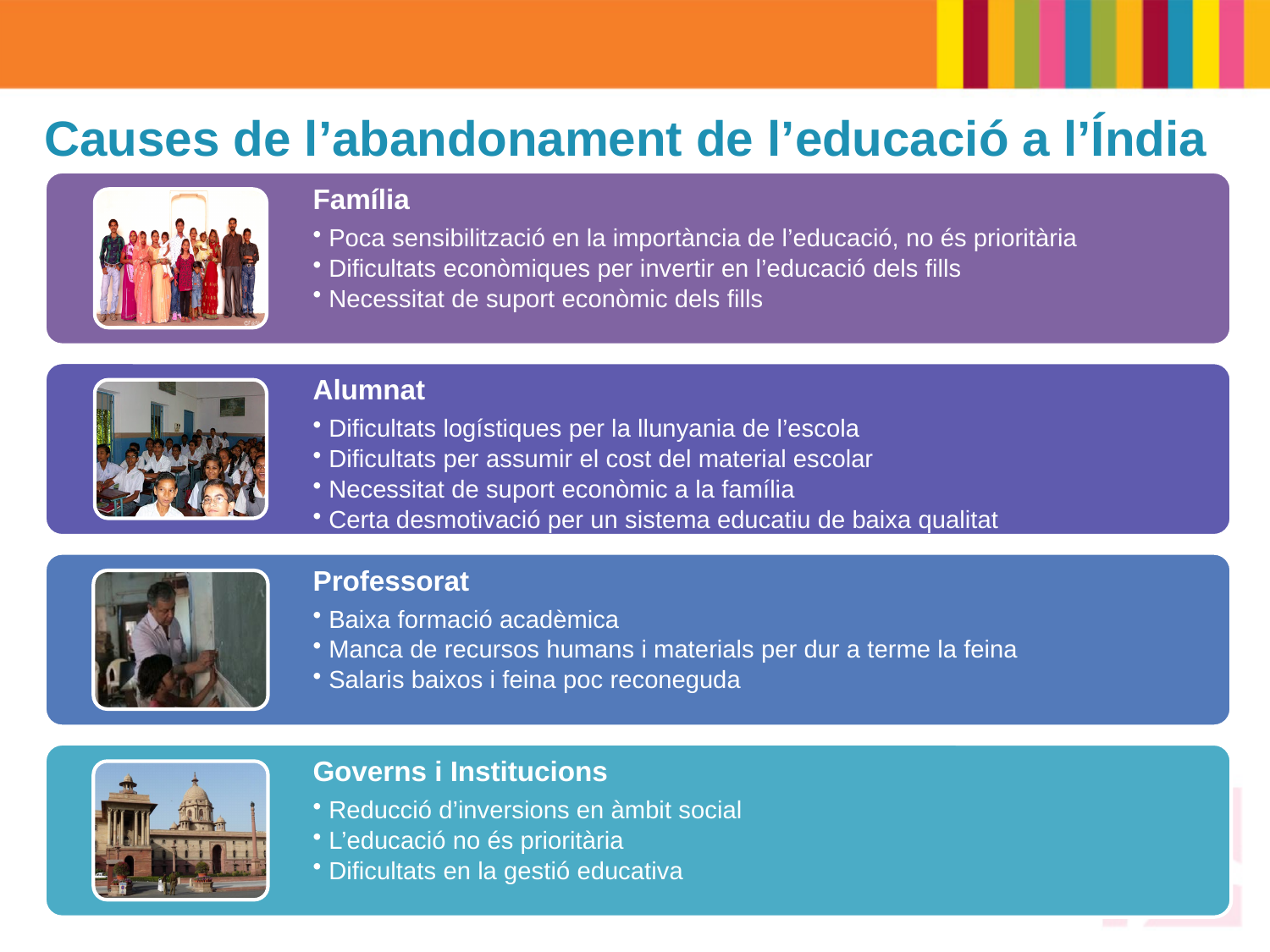

# Causes de l’abandonament de l’educació a l’Índia
Família
Poca sensibilització en la importància de l’educació, no és prioritària
Dificultats econòmiques per invertir en l’educació dels fills
Necessitat de suport econòmic dels fills

Alumnat
Dificultats logístiques per la llunyania de l’escola
Dificultats per assumir el cost del material escolar
Necessitat de suport econòmic a la família
Certa desmotivació per un sistema educatiu de baixa qualitat
Professorat
Baixa formació acadèmica
Manca de recursos humans i materials per dur a terme la feina
Salaris baixos i feina poc reconeguda

Desmotivació
Governs i Institucions
Reducció d’inversions en àmbit social
L’educació no és prioritària
Dificultats en la gestió educativa